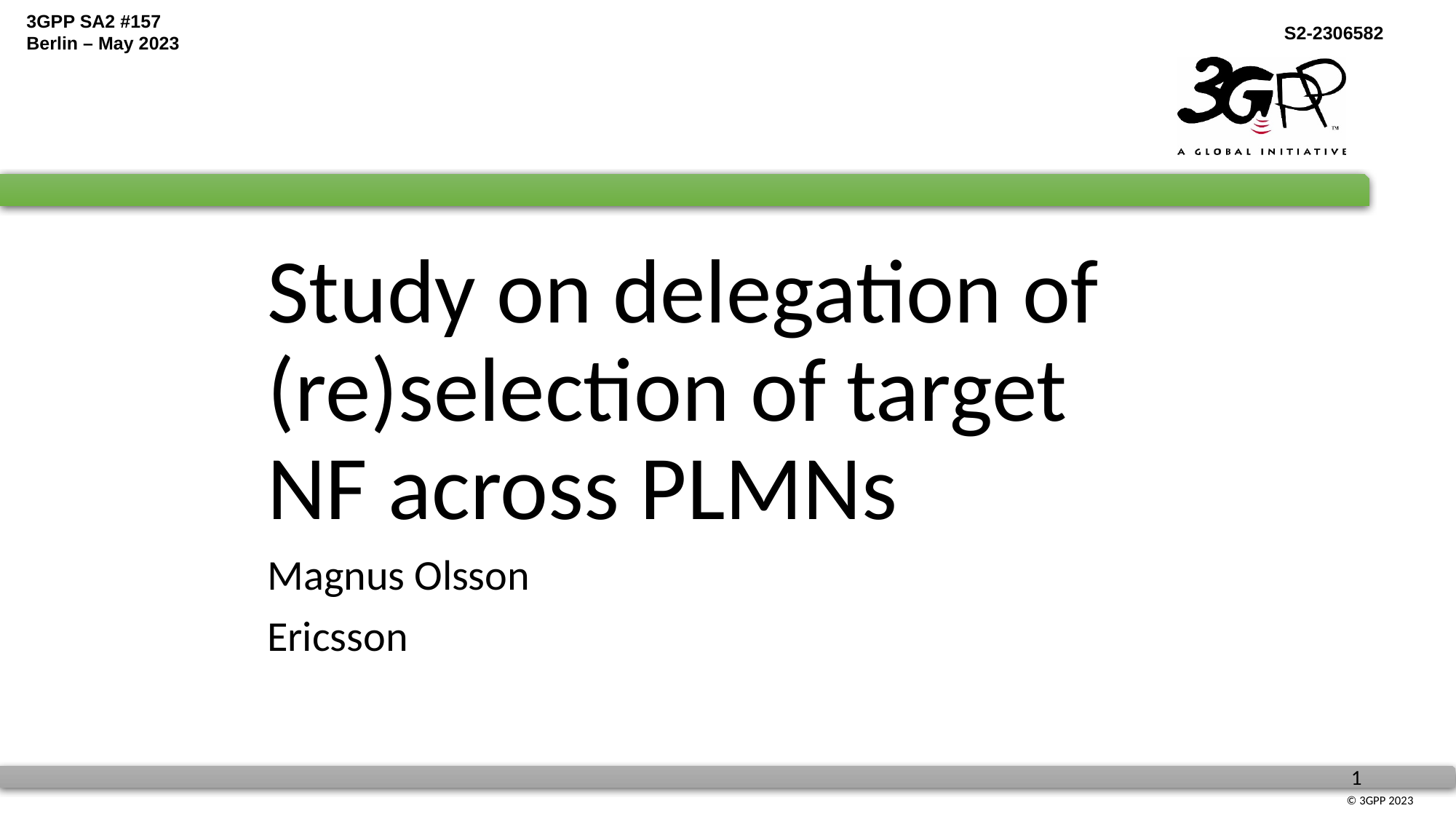

# Study on delegation of (re)selection of target NF across PLMNs
Magnus Olsson
Ericsson